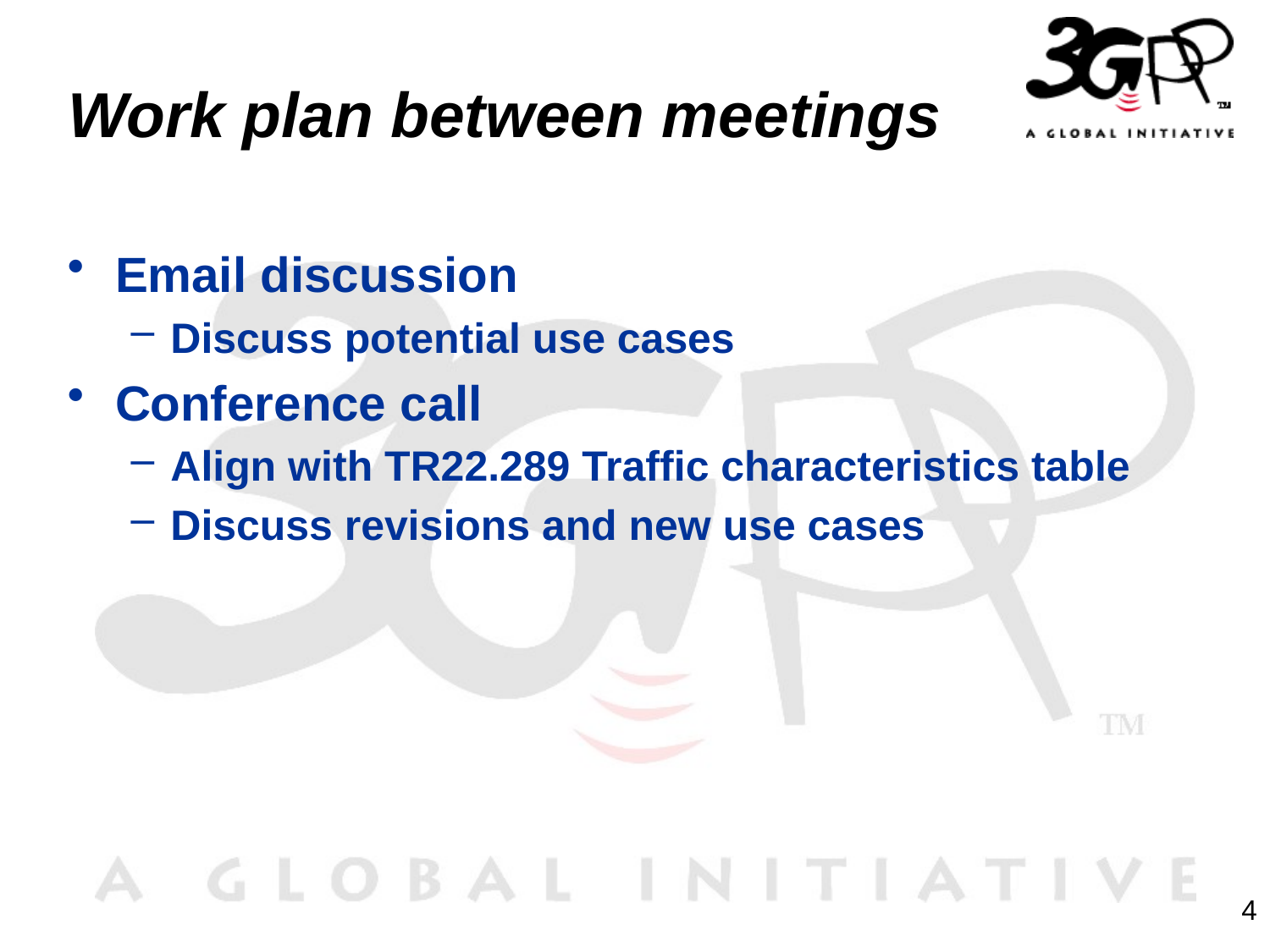

# Work plan between meetings

Email discussion
Discuss potential use cases
Conference call
Align with TR22.289 Traffic characteristics table
Discuss revisions and new use cases

4